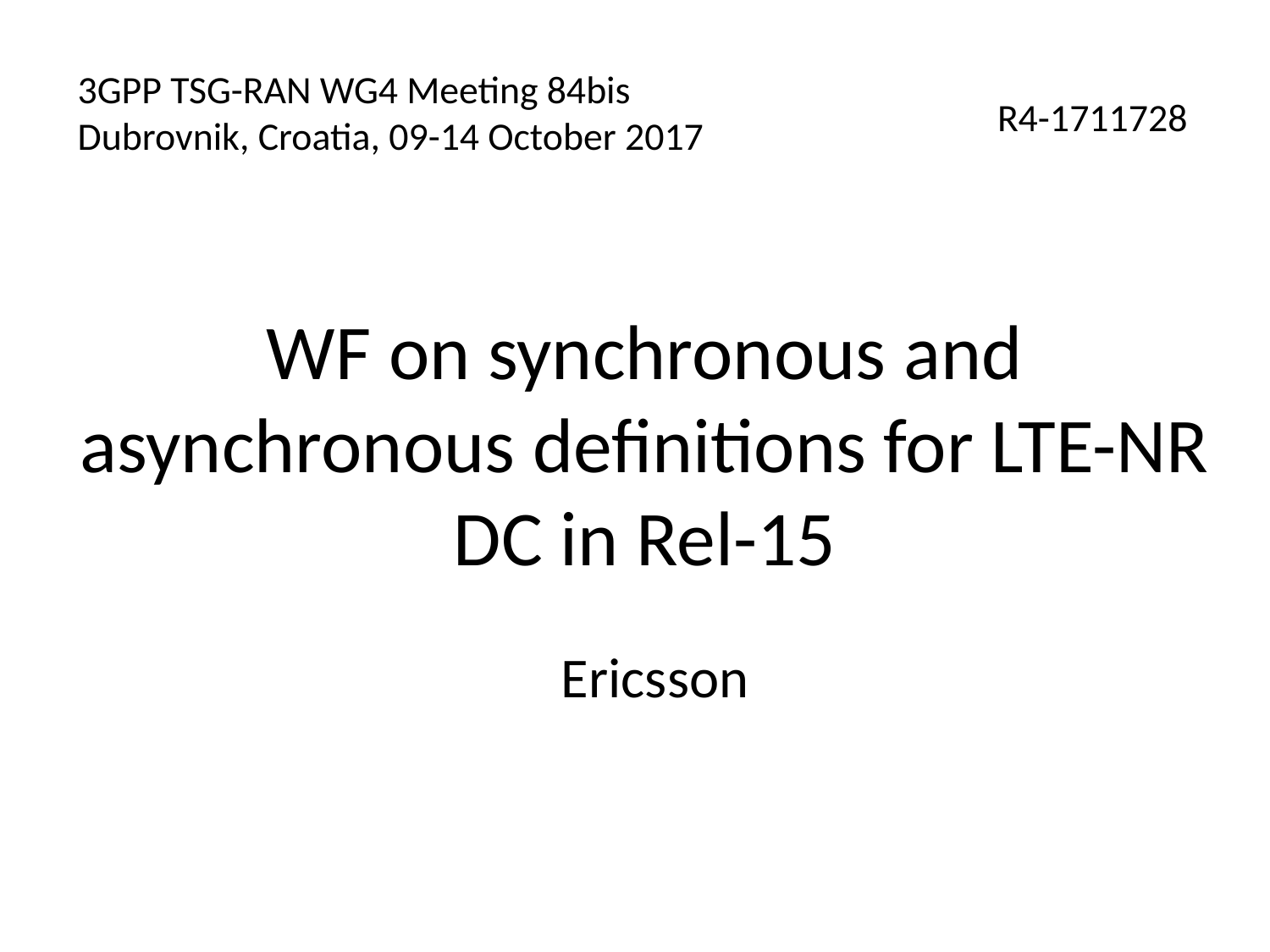

# 3GPP TSG-RAN WG4 Meeting 84bis Dubrovnik, Croatia, 09-14 October 2017
R4-1711728
WF on synchronous and asynchronous definitions for LTE-NR DC in Rel-15

Ericsson